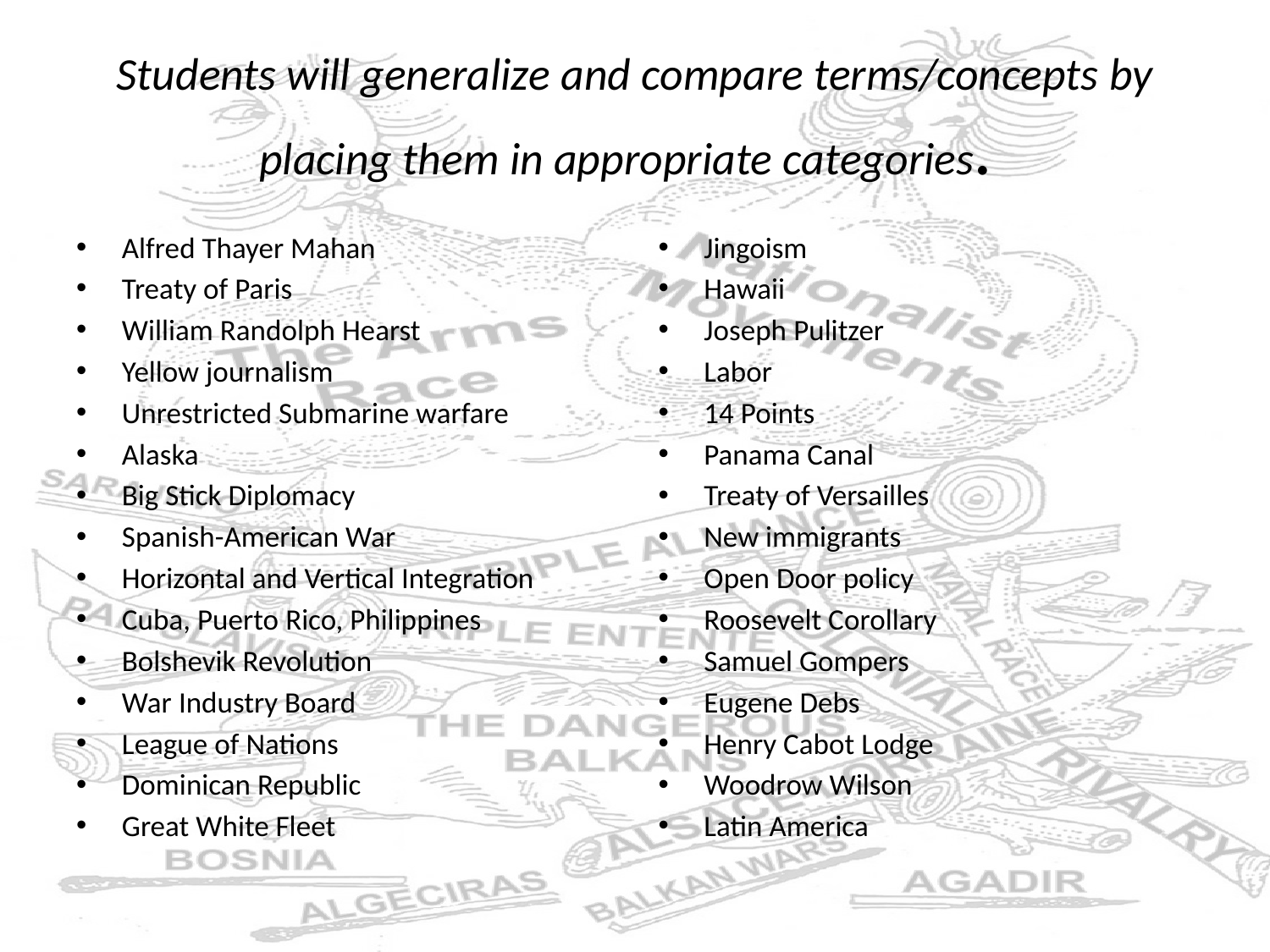

# Students will generalize and compare terms/concepts by placing them in appropriate categories.
Alfred Thayer Mahan
Treaty of Paris
William Randolph Hearst
Yellow journalism
Unrestricted Submarine warfare
Alaska
Big Stick Diplomacy
Spanish-American War
Horizontal and Vertical Integration
Cuba, Puerto Rico, Philippines
Bolshevik Revolution
War Industry Board
League of Nations
Dominican Republic
Great White Fleet

Jingoism
Hawaii
Joseph Pulitzer
Labor
14 Points
Panama Canal
Treaty of Versailles
New immigrants
Open Door policy
Roosevelt Corollary
Samuel Gompers
Eugene Debs
Henry Cabot Lodge
Woodrow Wilson
Latin America